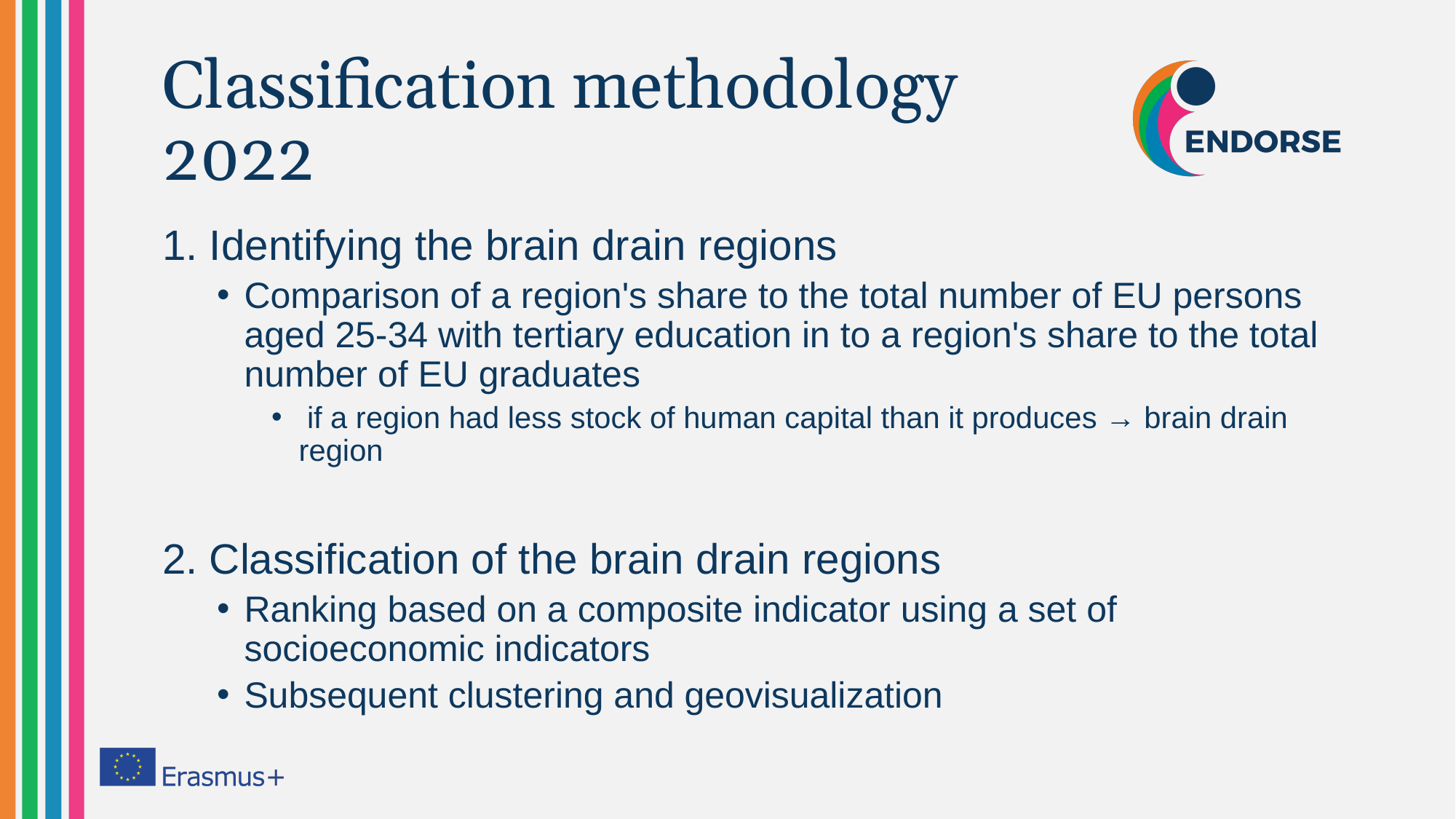

# Classification methodology 2022
1. Identifying the brain drain regions
Comparison of a region's share to the total number of EU persons aged 25-34 with tertiary education in to a region's share to the total number of EU graduates
 if a region had less stock of human capital than it produces → brain drain region

2. Classification of the brain drain regions
Ranking based on a composite indicator using a set of socioeconomic indicators
Subsequent clustering and geovisualization